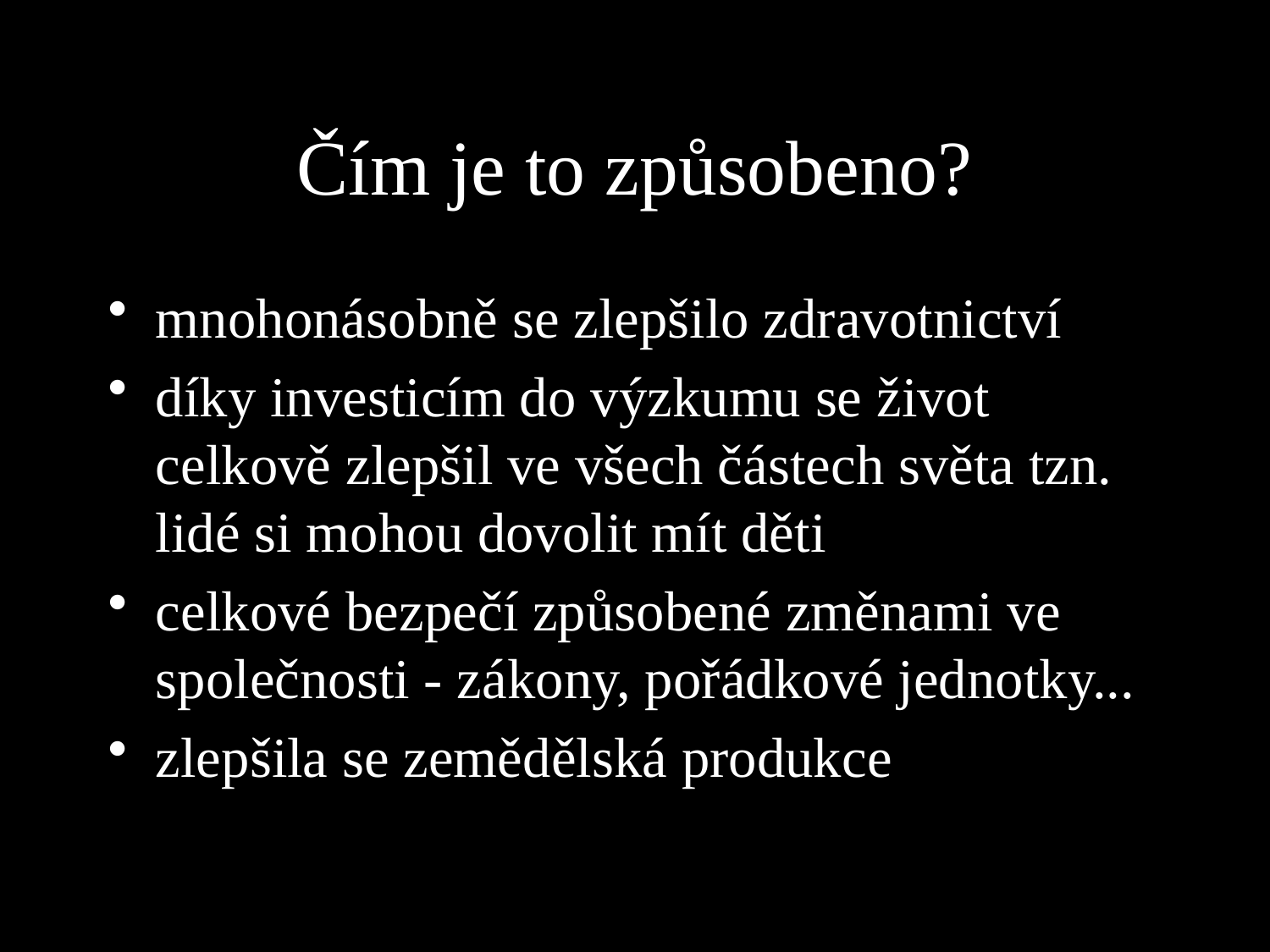

# Čím je to způsobeno?
mnohonásobně se zlepšilo zdravotnictví
díky investicím do výzkumu se život celkově zlepšil ve všech částech světa tzn. lidé si mohou dovolit mít děti
celkové bezpečí způsobené změnami ve společnosti - zákony, pořádkové jednotky...
zlepšila se zemědělská produkce